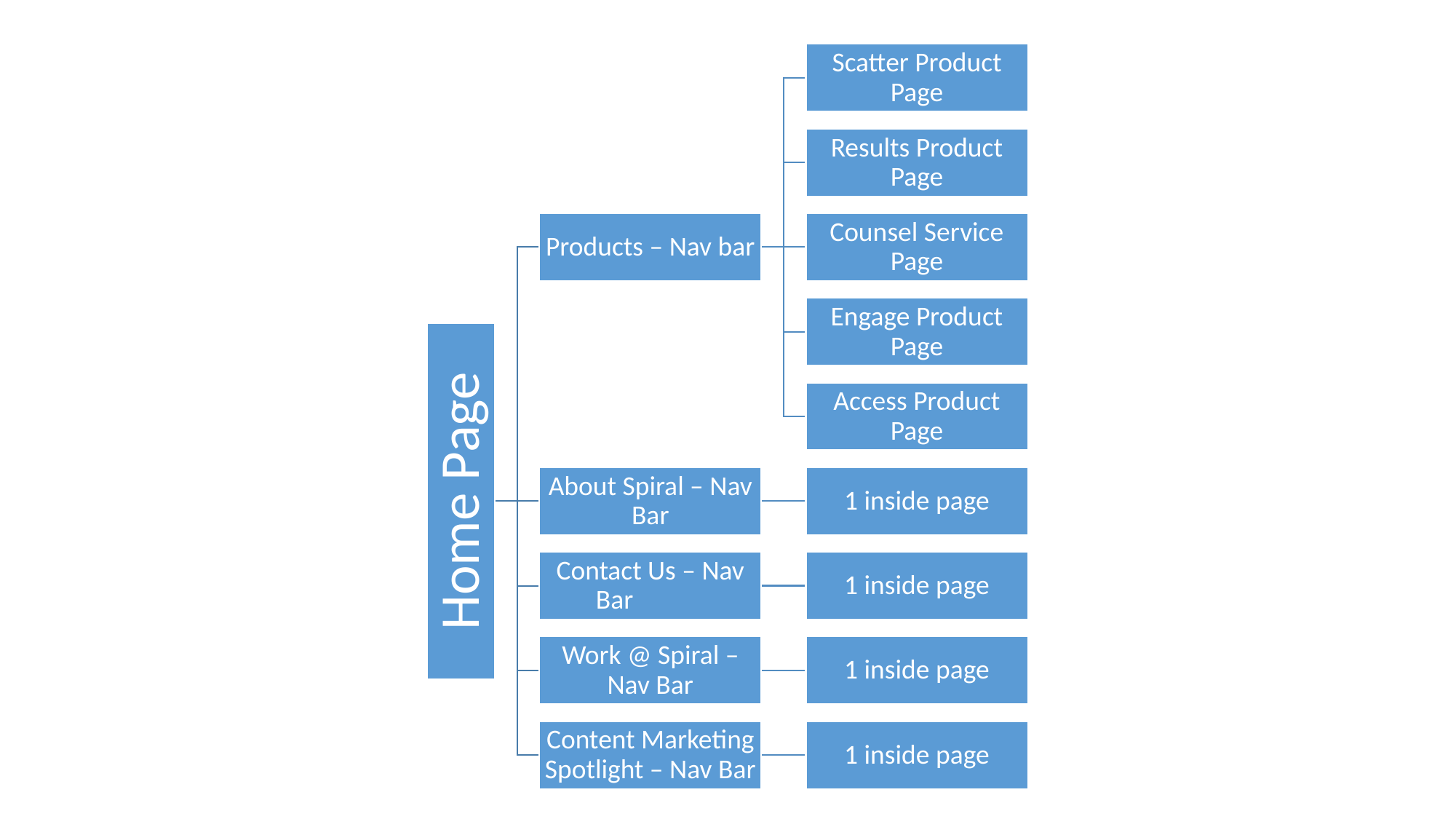

Home Page
Products – Nav bar
Scatter Product Page
Results Product Page
Counsel Service Page
Engage Product Page
Access Product Page
About Spiral – Nav Bar
1 inside page
Contact Us – Nav Bar
1 inside page
Work @ Spiral – Nav Bar
1 inside page
Content Marketing Spotlight – Nav Bar
1 inside page
#